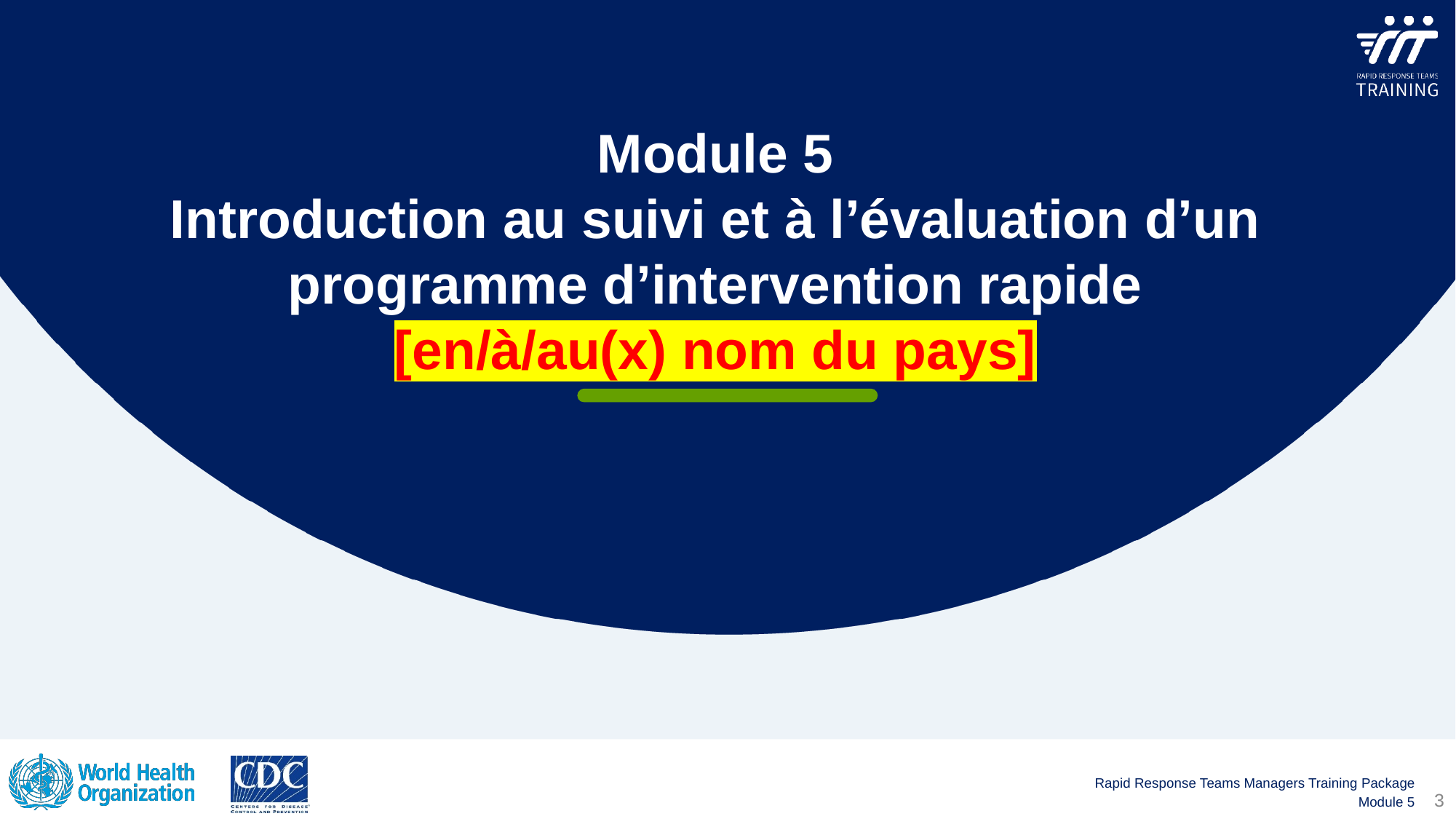

Module 5
Introduction au suivi et à l’évaluation dʼun programme dʼintervention rapide [en/à/au(x) nom du pays]

3